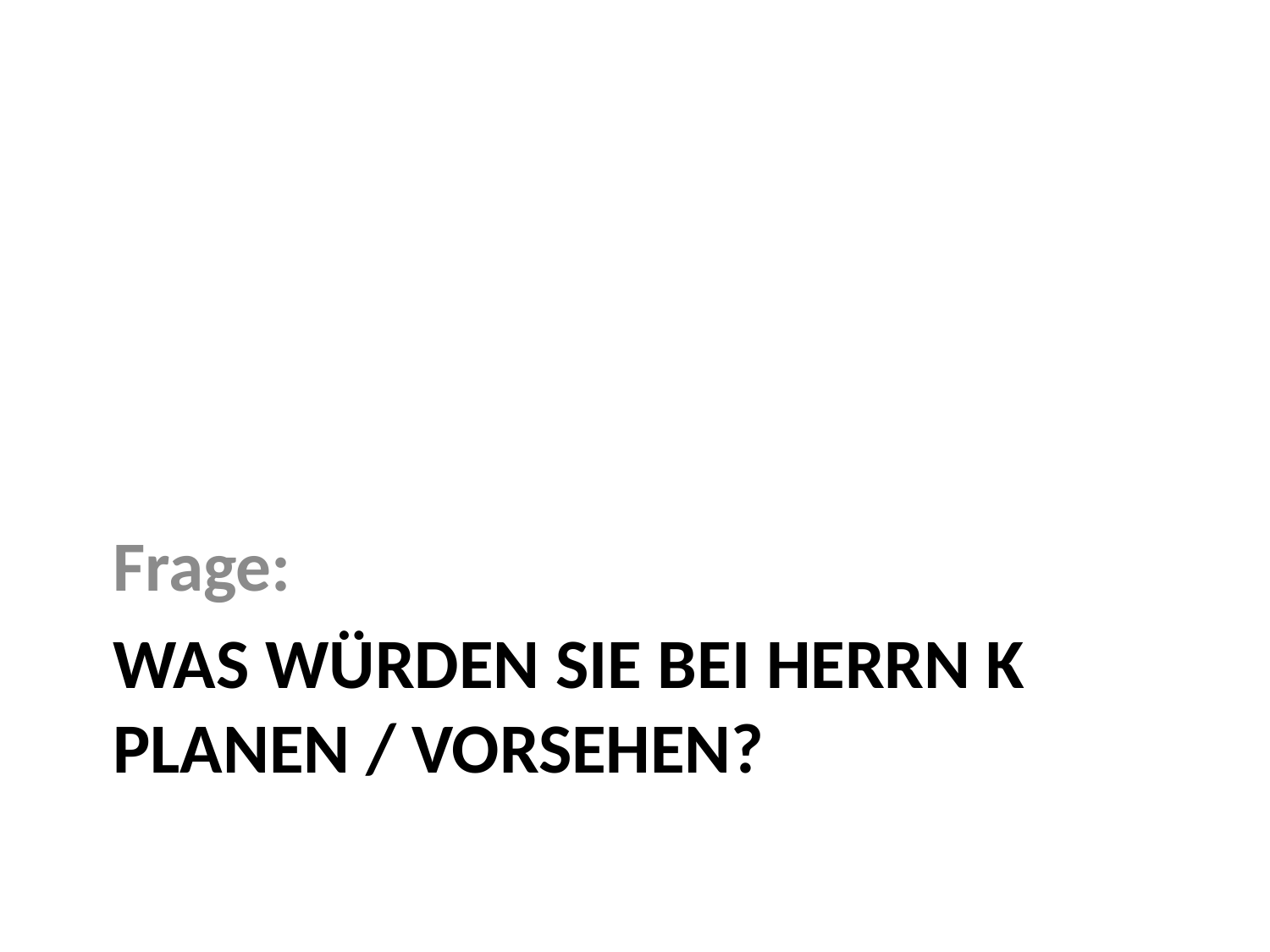

Frage:
# Was würden sie bei Herrn K Planen / Vorsehen?